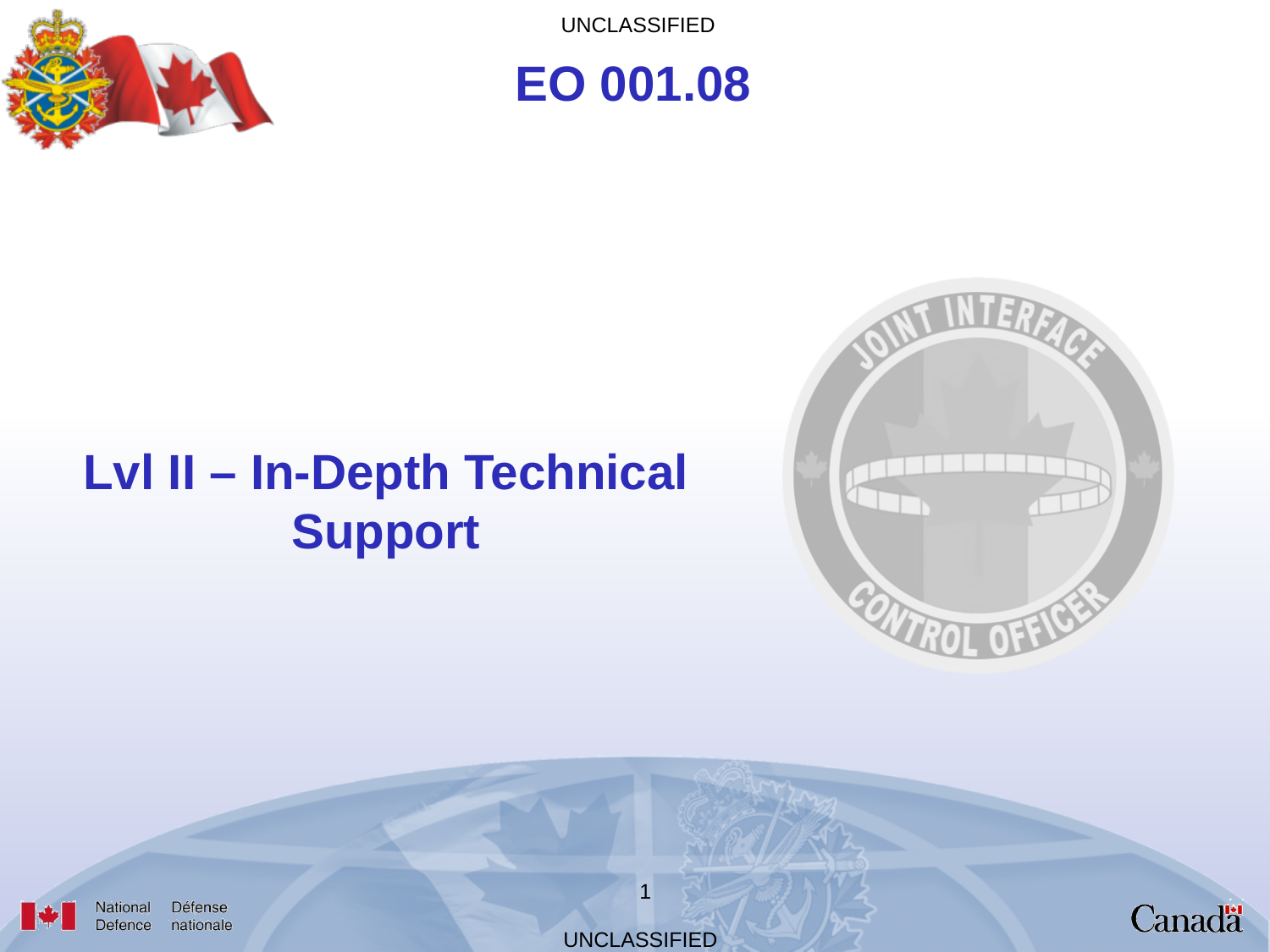

EO 001.08
Lvl II – In-Depth Technical Support